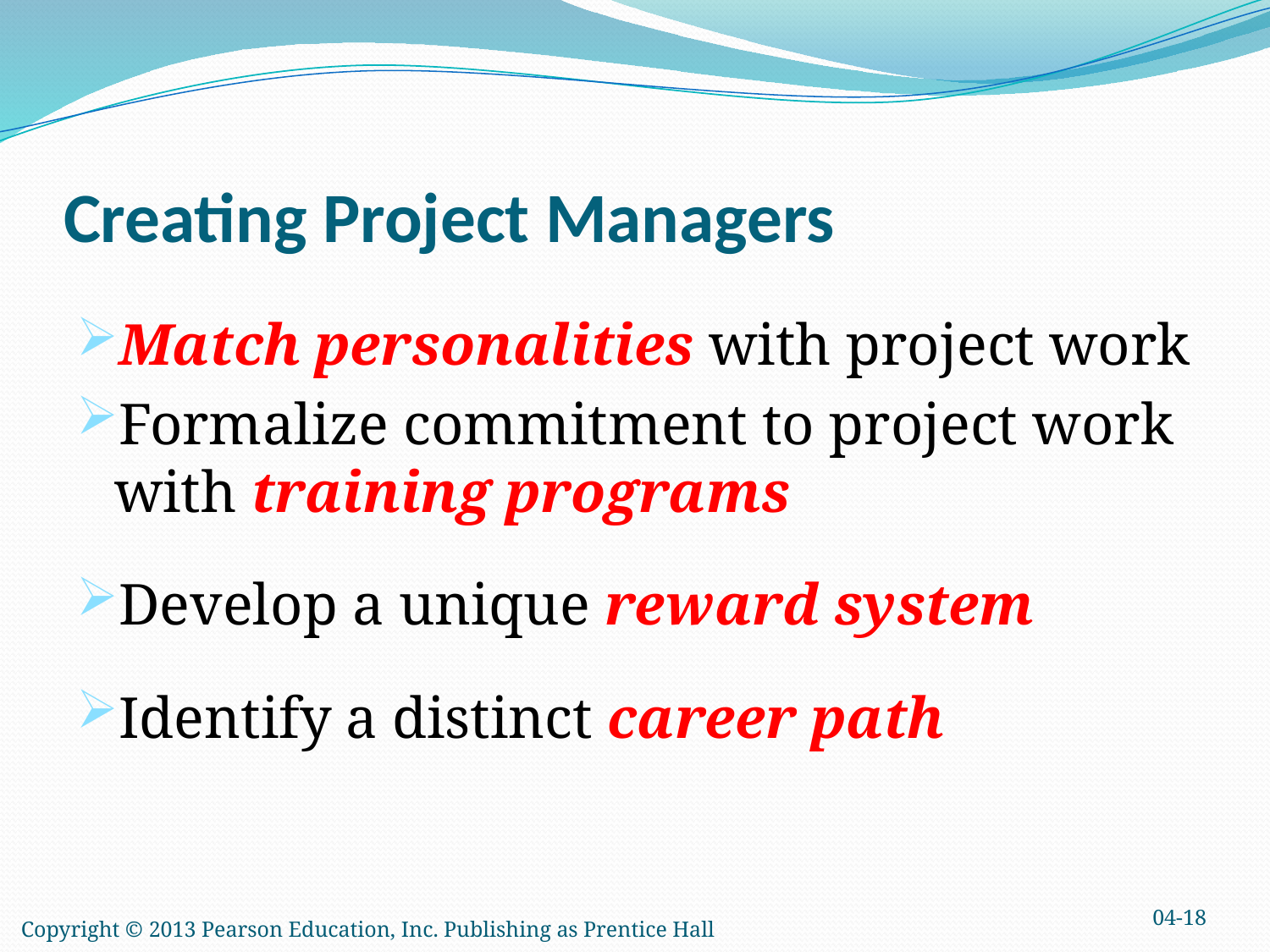

Creating Project Managers
Match personalities with project work
Formalize commitment to project work with training programs
Develop a unique reward system
Identify a distinct career path
04-18
Copyright © 2013 Pearson Education, Inc. Publishing as Prentice Hall